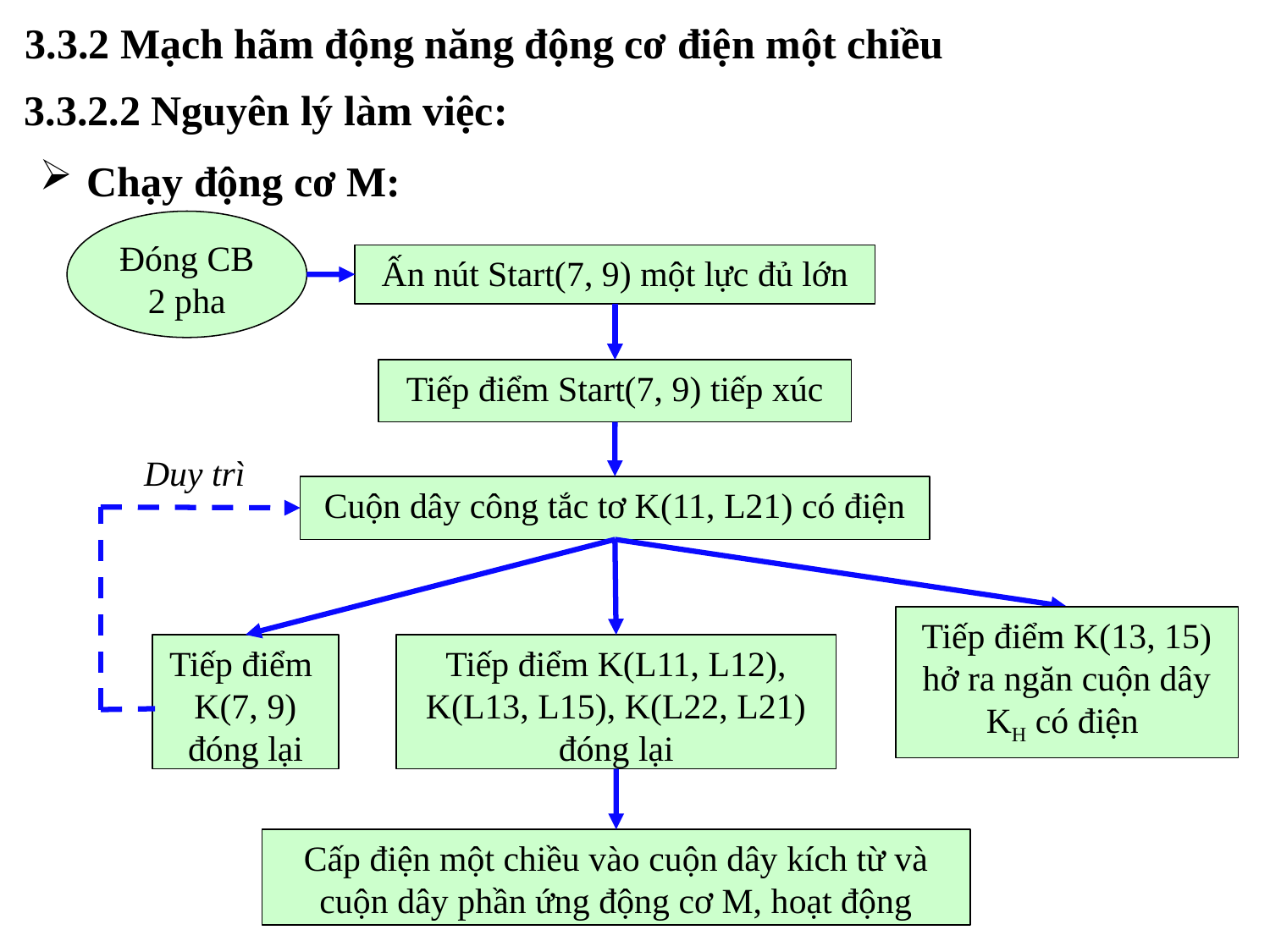

3.3.2 Mạch hãm động năng động cơ điện một chiều
3.3.2.2 Nguyên lý làm việc:
Chạy động cơ M:
Đóng CB 2 pha
Ấn nút Start(7, 9) một lực đủ lớn
Tiếp điểm Start(7, 9) tiếp xúc
Duy trì
Cuộn dây công tắc tơ K(11, L21) có điện
Tiếp điểm K(13, 15) hở ra ngăn cuộn dây KH có điện
Tiếp điểm K(L11, L12), K(L13, L15), K(L22, L21) đóng lại
Tiếp điểm
K(7, 9) đóng lại
Cấp điện một chiều vào cuộn dây kích từ và cuộn dây phần ứng động cơ M, hoạt động